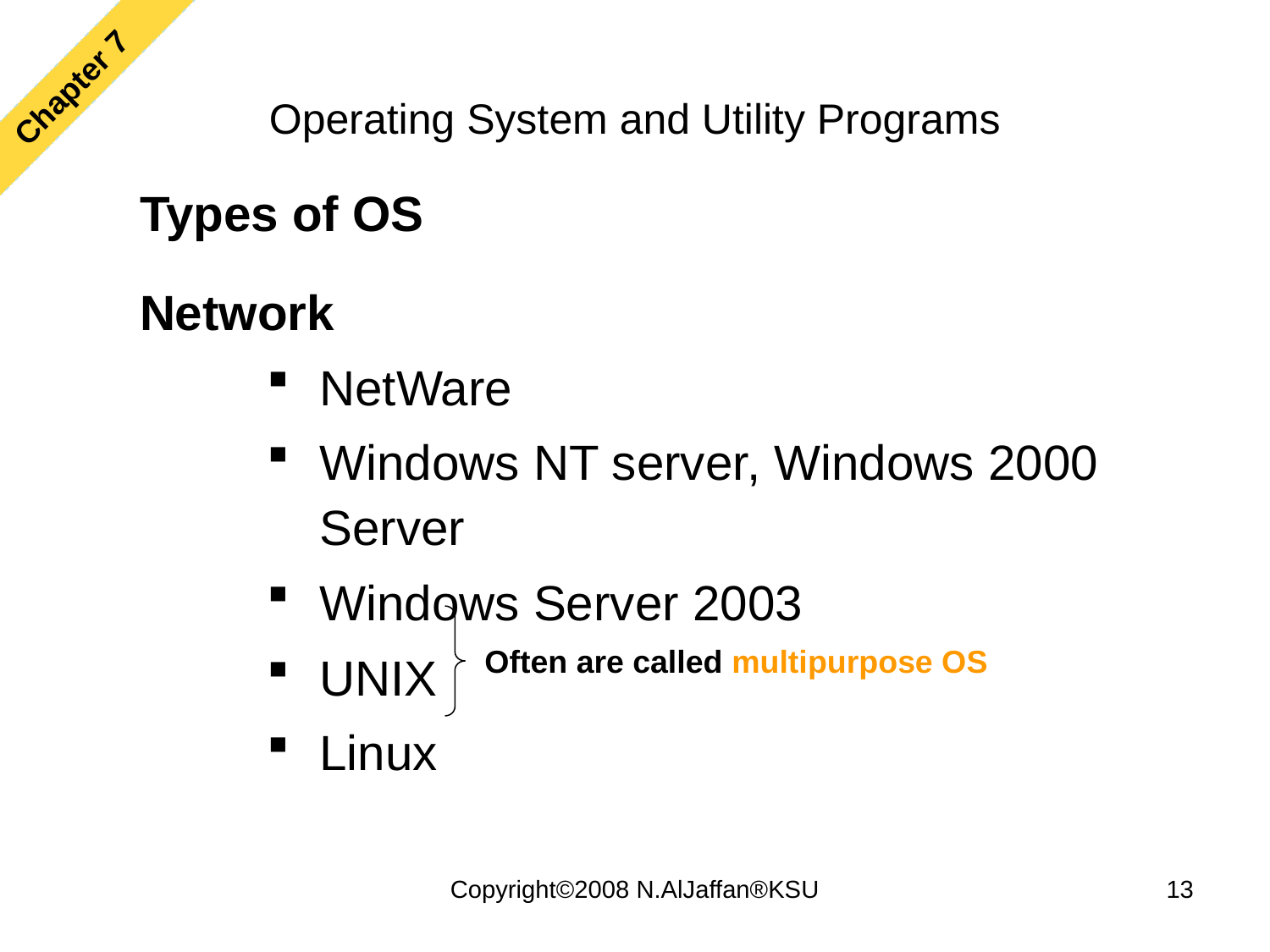

# Operating System and Utility Programs
Chapter 7
Types of OS

Network
NetWare
Windows NT server, Windows 2000 Server
Windows Server 2003
UNIX
Linux

Often are called multipurpose OS
Copyright©2008 N.AlJaffan®KSU
13